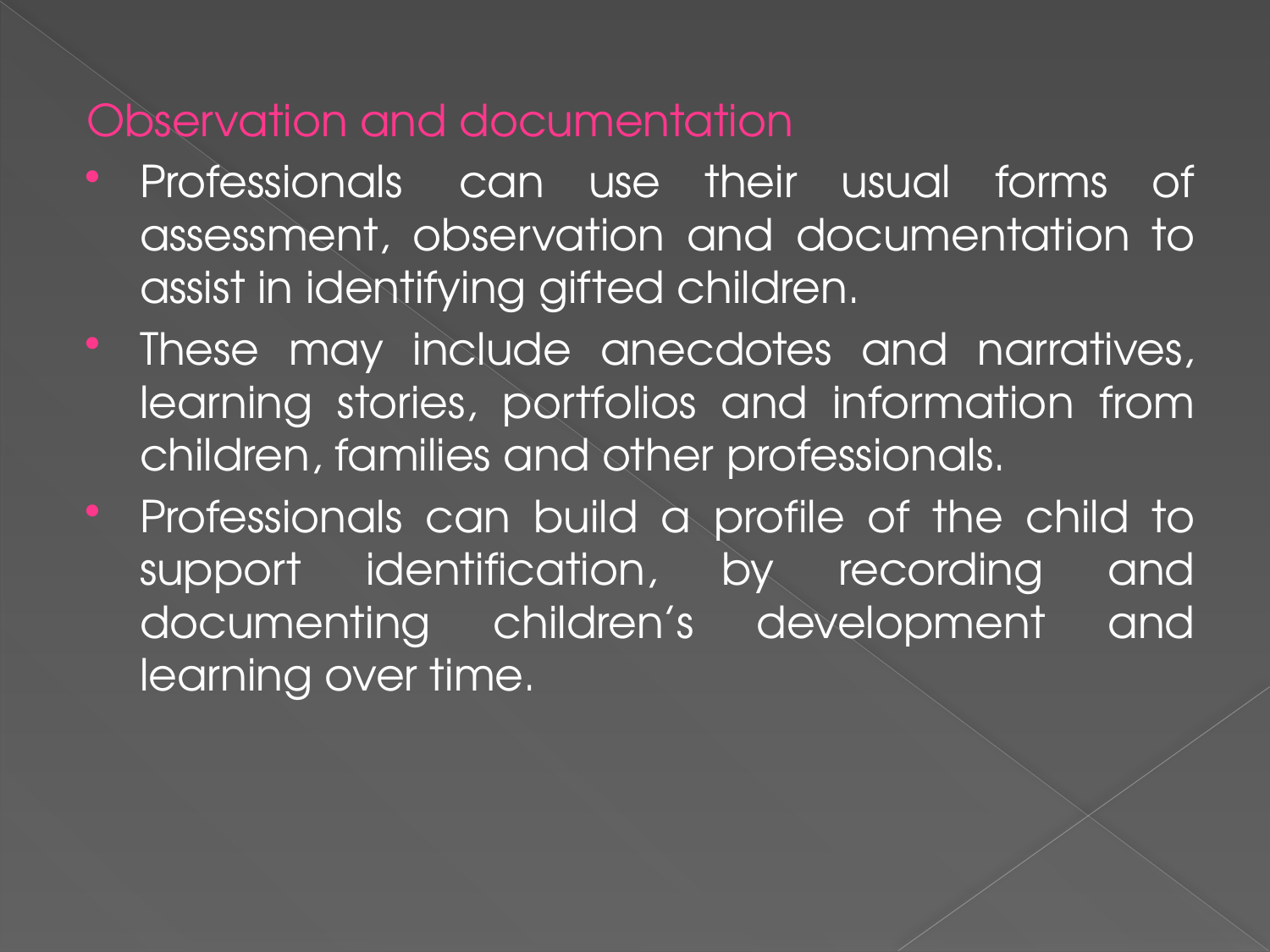

Observation and documentation
Professionals  can use their usual forms of assessment, observation and documentation to assist in identifying gifted children.
These may include anecdotes and narratives, learning stories, portfolios and information from children, families and other professionals.
Professionals can build a profile of the child to support identification, by recording and documenting children’s development and learning over time.